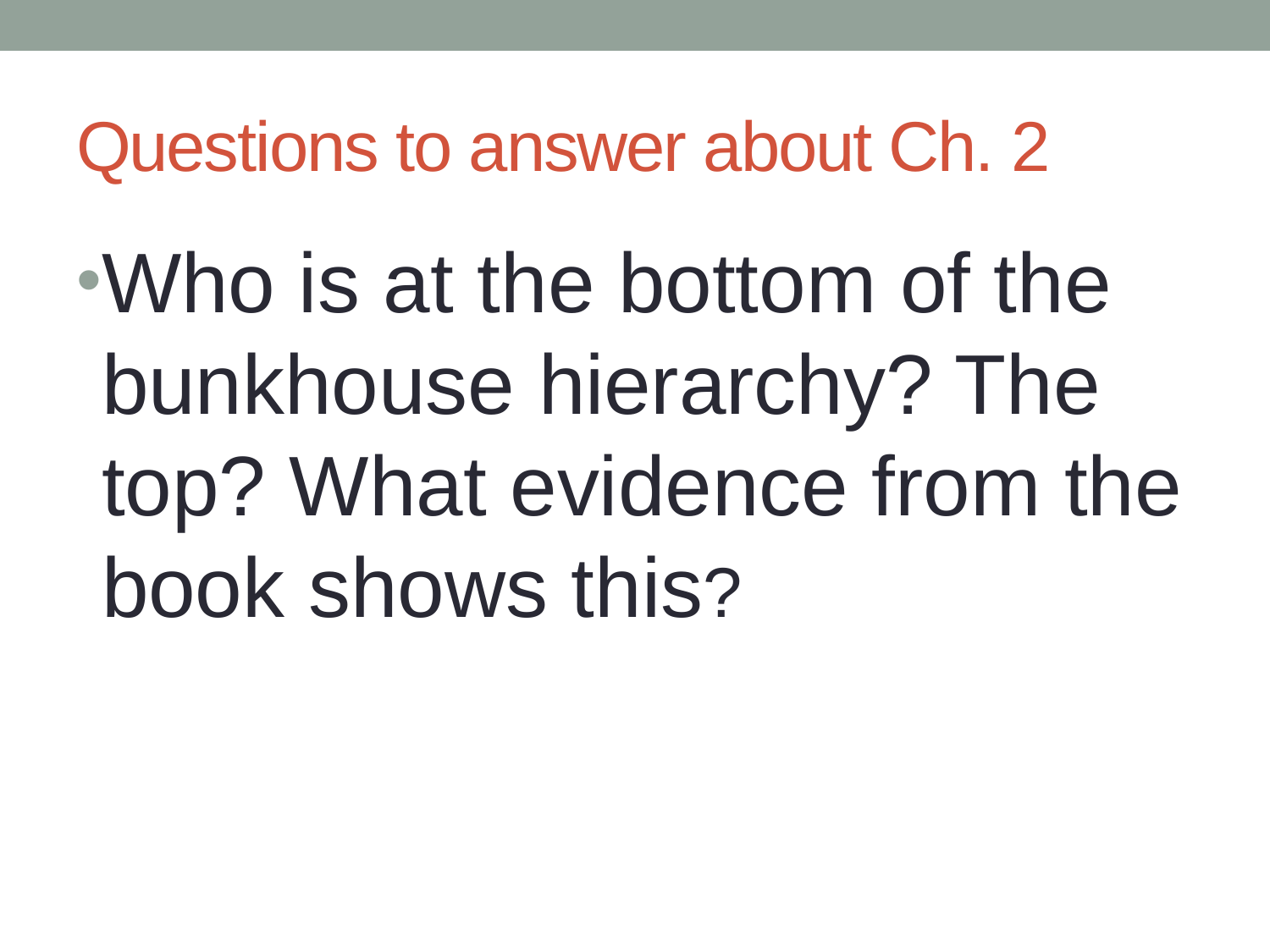

# Questions to answer about Ch. 2
Who is at the bottom of the bunkhouse hierarchy? The top? What evidence from the book shows this?